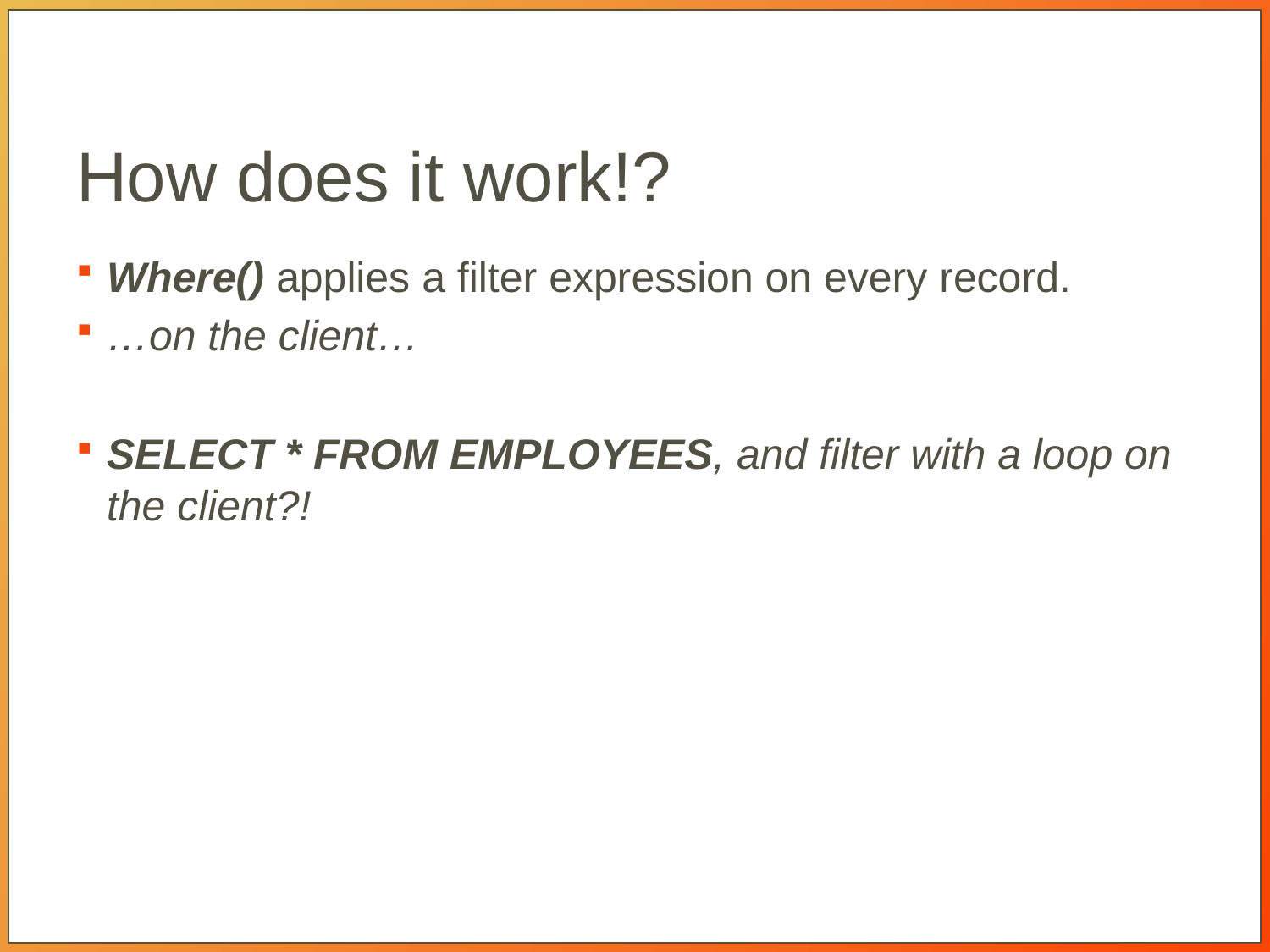

# How does it work!?
Where() applies a filter expression on every record.
…on the client…

SELECT * FROM EMPLOYEES, and filter with a loop on the client?!